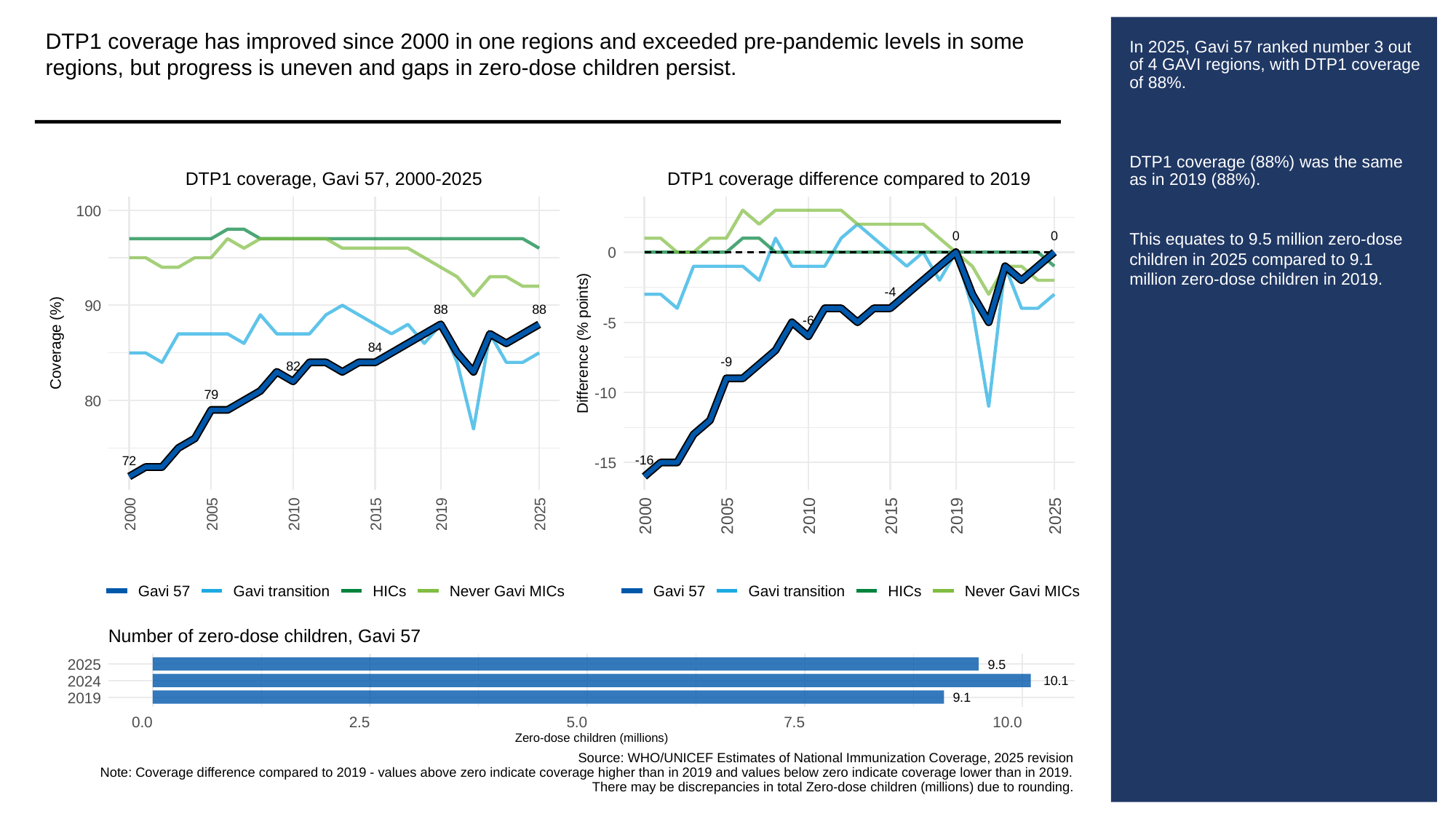

DTP1 coverage has improved since 2000 in one regions and exceeded pre-pandemic levels in some regions, but progress is uneven and gaps in zero-dose children persist.
# In 2025, Gavi 57 ranked number 3 out of 4 GAVI regions, with DTP1 coverage of 88%.

DTP1 coverage (88%) was the same as in 2019 (88%).

This equates to 9.5 million zero-dose children in 2025 compared to 9.1 million zero-dose children in 2019.

DTP1 coverage, Gavi 57, 2000-2025
DTP1 coverage difference compared to 2019

100

0
0

0

-4

90
88
88

-6
-5

Coverage (%)
Difference (% points)
84

-9

82
-10
79

80

-16
72
-15

2000
2005
2010
2015
2019
2025
2000
2005
2010
2015
2019
2025
Gavi 57
Gavi transition
HICs
Never Gavi MICs
Gavi 57
Gavi transition
HICs
Never Gavi MICs

Number of zero-dose children, Gavi 57

2025
9.5

2024
10.1

2019
9.1

0.0
2.5
5.0
7.5
10.0
Zero-dose children (millions)
Source: WHO/UNICEF Estimates of National Immunization Coverage, 2025 revision
Note: Coverage difference compared to 2019 - values above zero indicate coverage higher than in 2019 and values below zero indicate coverage lower than in 2019.
There may be discrepancies in total Zero-dose children (millions) due to rounding.